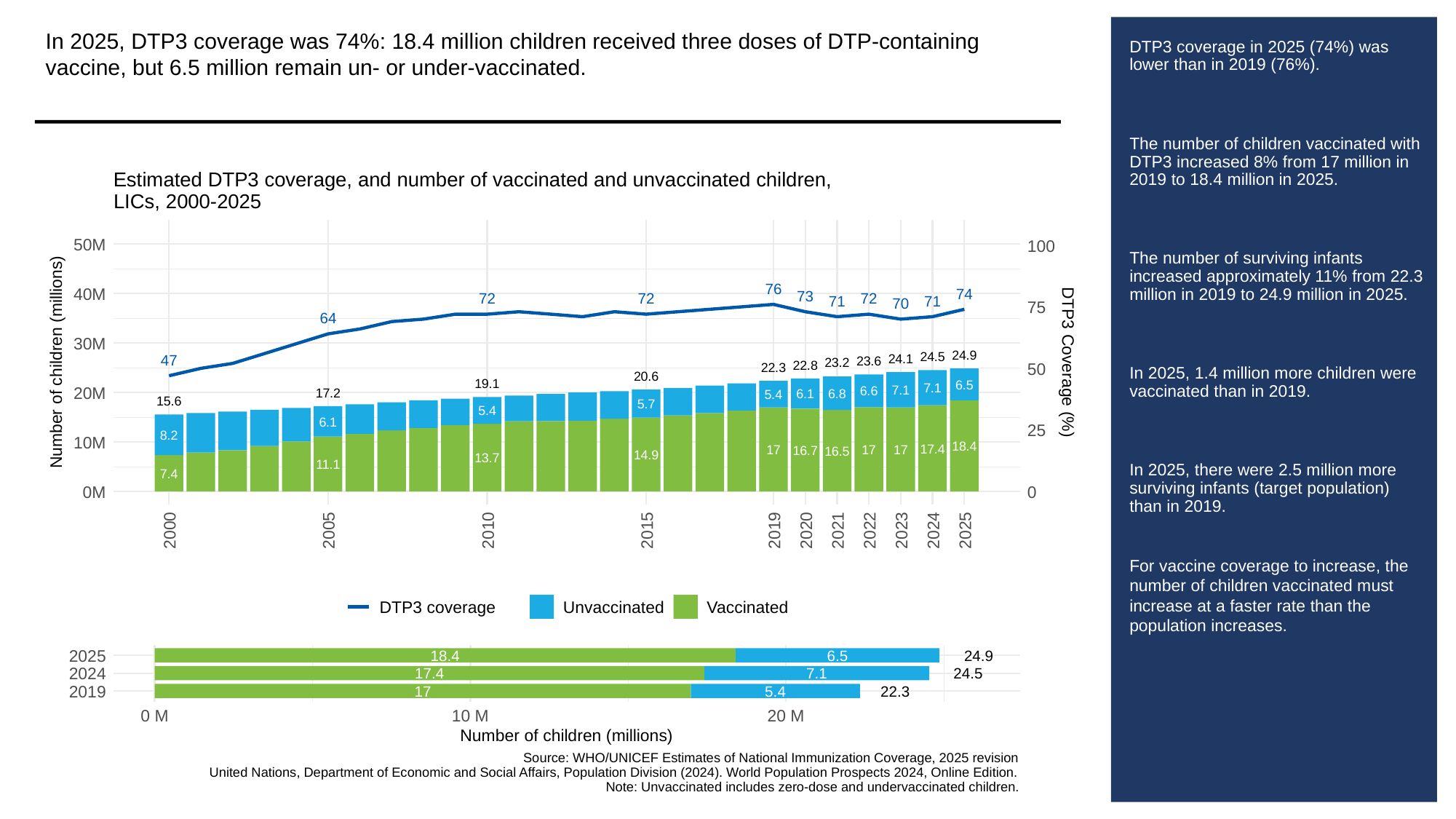

In 2025, DTP3 coverage was 74%: 18.4 million children received three doses of DTP-containing vaccine, but 6.5 million remain un- or under-vaccinated.
# DTP3 coverage in 2025 (74%) was lower than in 2019 (76%).

The number of children vaccinated with DTP3 increased 8% from 17 million in 2019 to 18.4 million in 2025.

The number of surviving infants increased approximately 11% from 22.3 million in 2019 to 24.9 million in 2025.

In 2025, 1.4 million more children were vaccinated than in 2019.

In 2025, there were 2.5 million more surviving infants (target population) than in 2019.

For vaccine coverage to increase, the number of children vaccinated must increase at a faster rate than the population increases.

Estimated DTP3 coverage, and number of vaccinated and unvaccinated children,
LICs, 2000-2025

50M
100

76
40M
74
73
72
72
72

71
71
70
75

64

30M

24.9
24.5
24.1
47
23.6
Number of children (millions)
DTP3 Coverage (%)
23.2
22.8
22.3
50

20.6

19.1

6.5

7.1

7.1

6.6
20M
17.2

6.8
6.1
5.4

15.6

5.7

5.4

6.1

25

8.2

10M

18.4

17.4
17
17
17
16.7

16.5
14.9

13.7

11.1

7.4
0M
0

2000
2005
2010
2015
2019
2020
2021
2022
2023
2024
2025

DTP3 coverage
Unvaccinated
Vaccinated

2025
18.4
6.5
24.9

2024
17.4
7.1
24.5

2019
17
5.4
22.3

0 M
10 M
20 M
Number of children (millions)
Source: WHO/UNICEF Estimates of National Immunization Coverage, 2025 revision
United Nations, Department of Economic and Social Affairs, Population Division (2024). World Population Prospects 2024, Online Edition.
Note: Unvaccinated includes zero-dose and undervaccinated children.